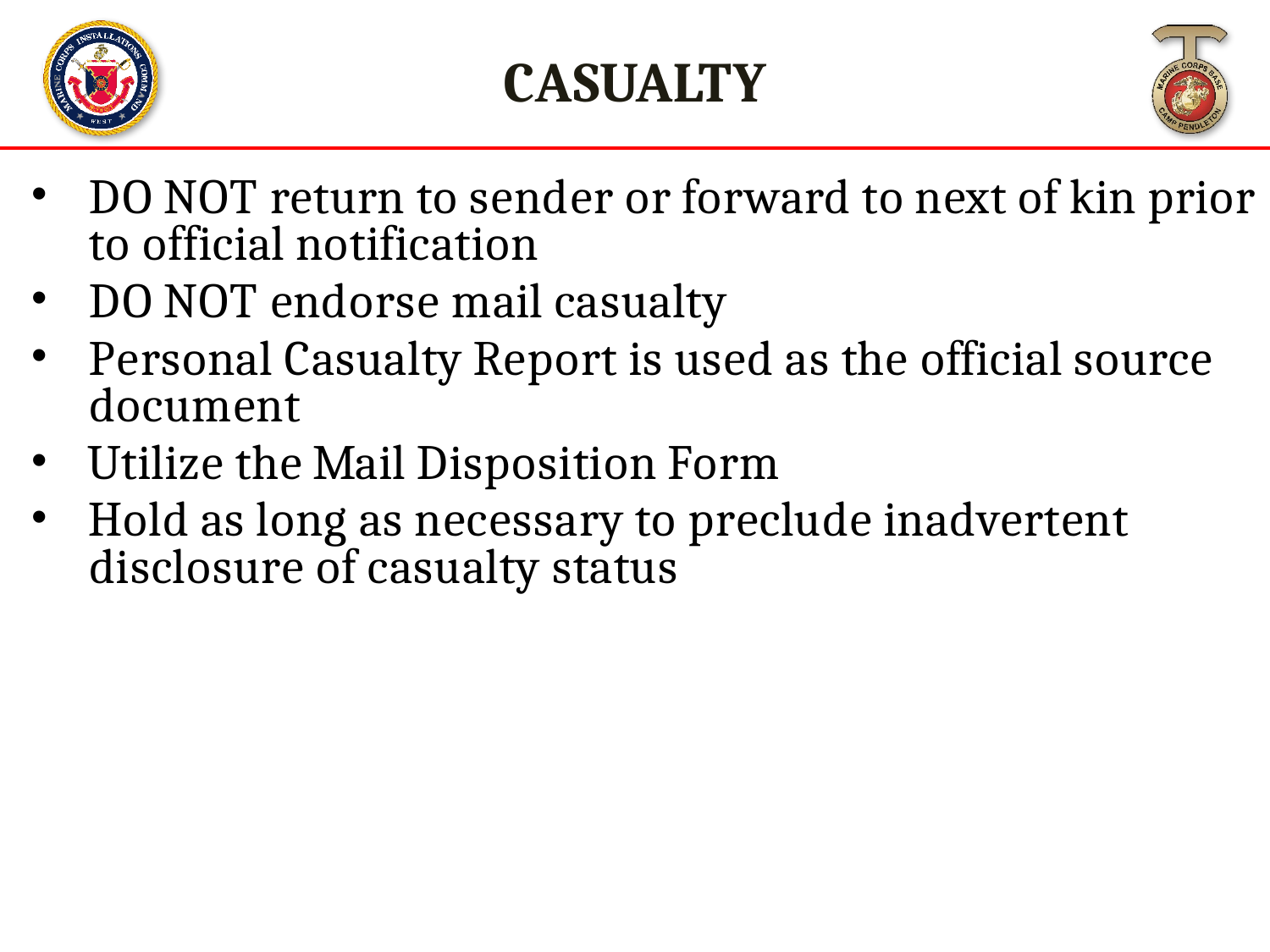

CASUALTY
DO NOT return to sender or forward to next of kin prior to official notification
DO NOT endorse mail casualty
Personal Casualty Report is used as the official source document
Utilize the Mail Disposition Form
Hold as long as necessary to preclude inadvertent disclosure of casualty status